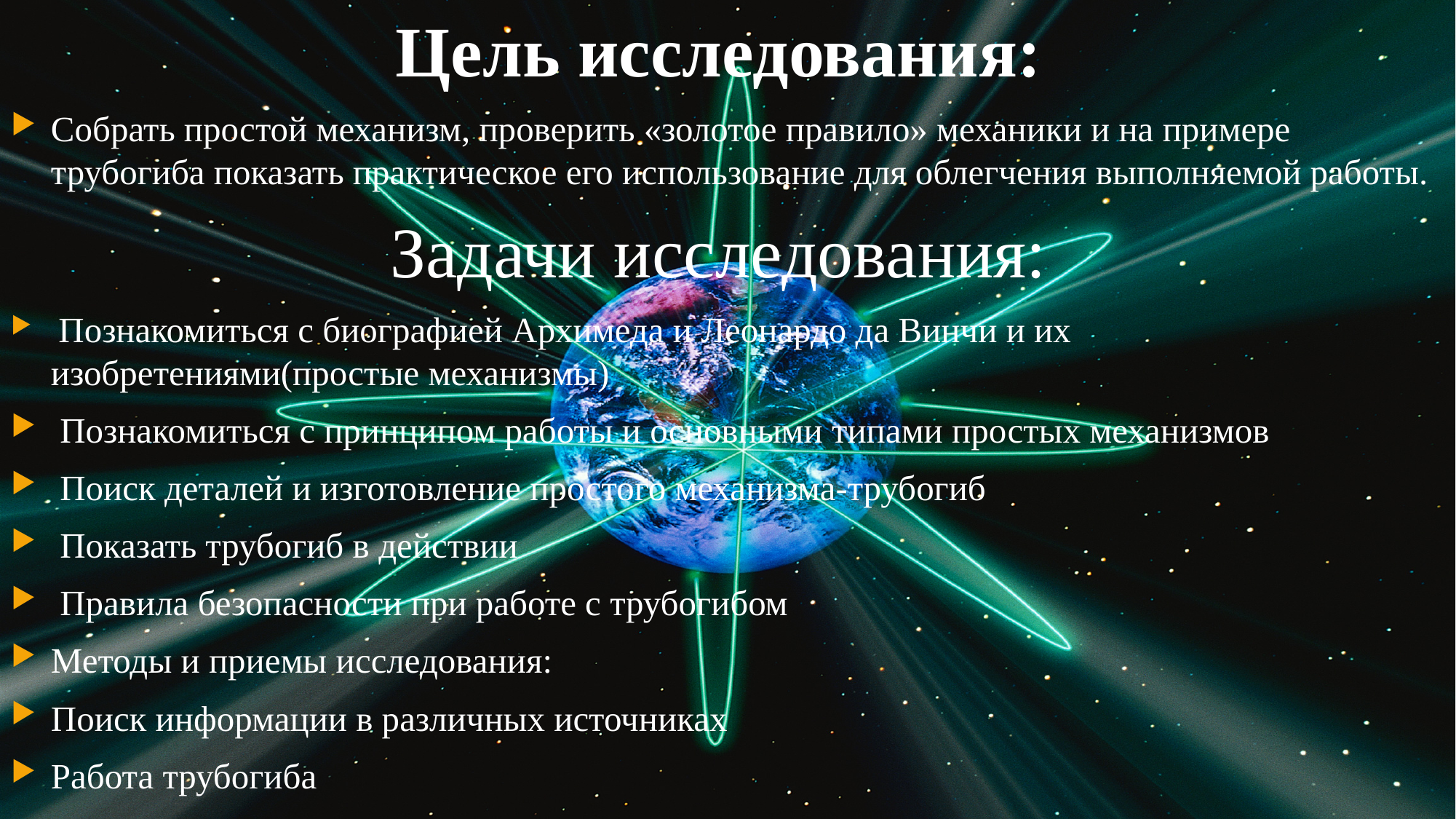

Цель исследования:
Собрать простой механизм, проверить «золотое правило» механики и на примере трубогиба показать практическое его использование для облегчения выполняемой работы.
Задачи исследования:
 Познакомиться с биографией Архимеда и Леонардо да Винчи и их изобретениями(простые механизмы)
 Познакомиться с принципом работы и основными типами простых механизмов
 Поиск деталей и изготовление простого механизма-трубогиб
 Показать трубогиб в действии
 Правила безопасности при работе с трубогибом
Методы и приемы исследования:
Поиск информации в различных источниках
Работа трубогиба